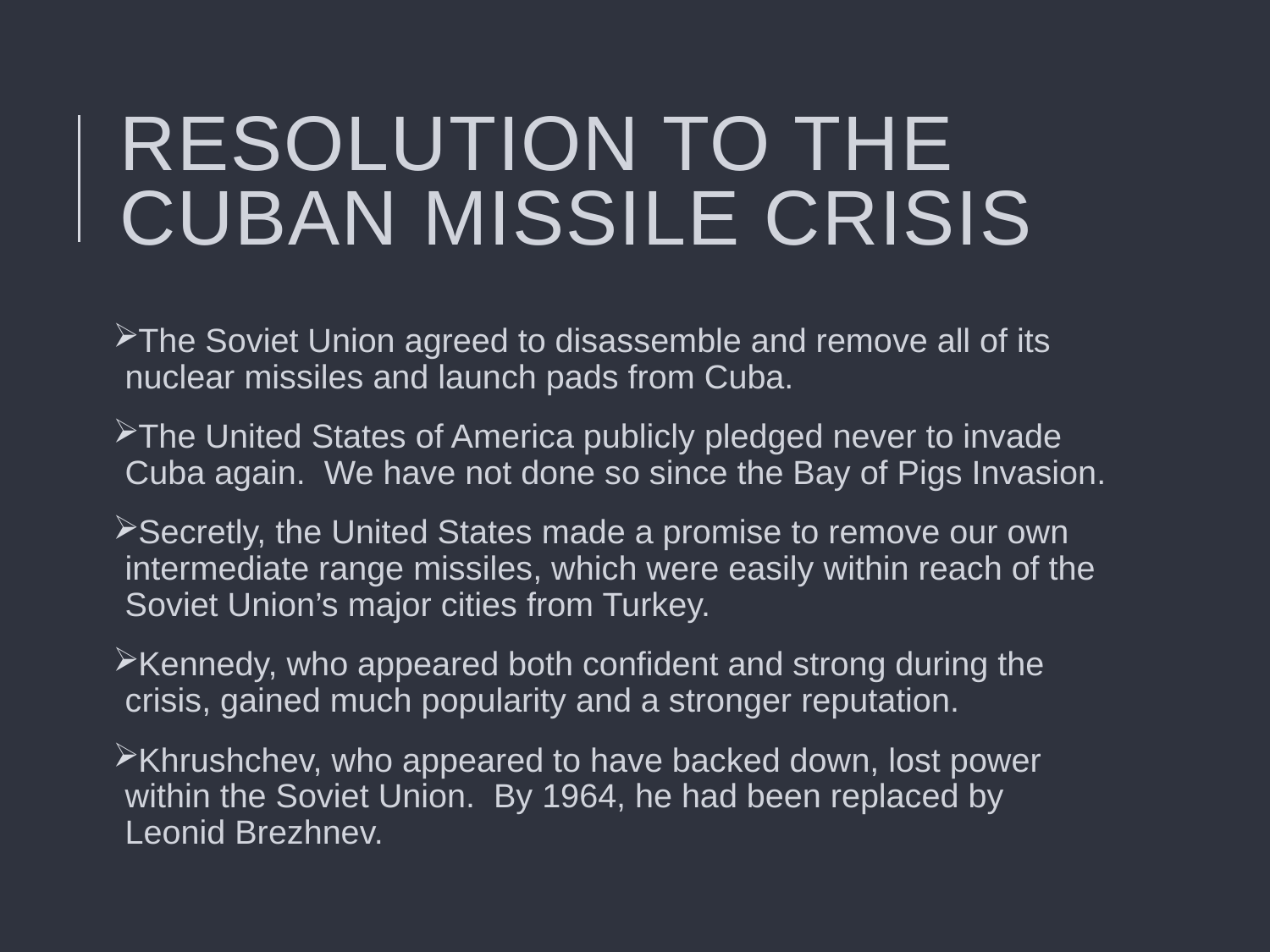

# Resolution to the Cuban Missile Crisis
The Soviet Union agreed to disassemble and remove all of its nuclear missiles and launch pads from Cuba.
The United States of America publicly pledged never to invade Cuba again.  We have not done so since the Bay of Pigs Invasion.
Secretly, the United States made a promise to remove our own intermediate range missiles, which were easily within reach of the Soviet Union’s major cities from Turkey.
Kennedy, who appeared both confident and strong during the crisis, gained much popularity and a stronger reputation.
Khrushchev, who appeared to have backed down, lost power within the Soviet Union.  By 1964, he had been replaced by Leonid Brezhnev.